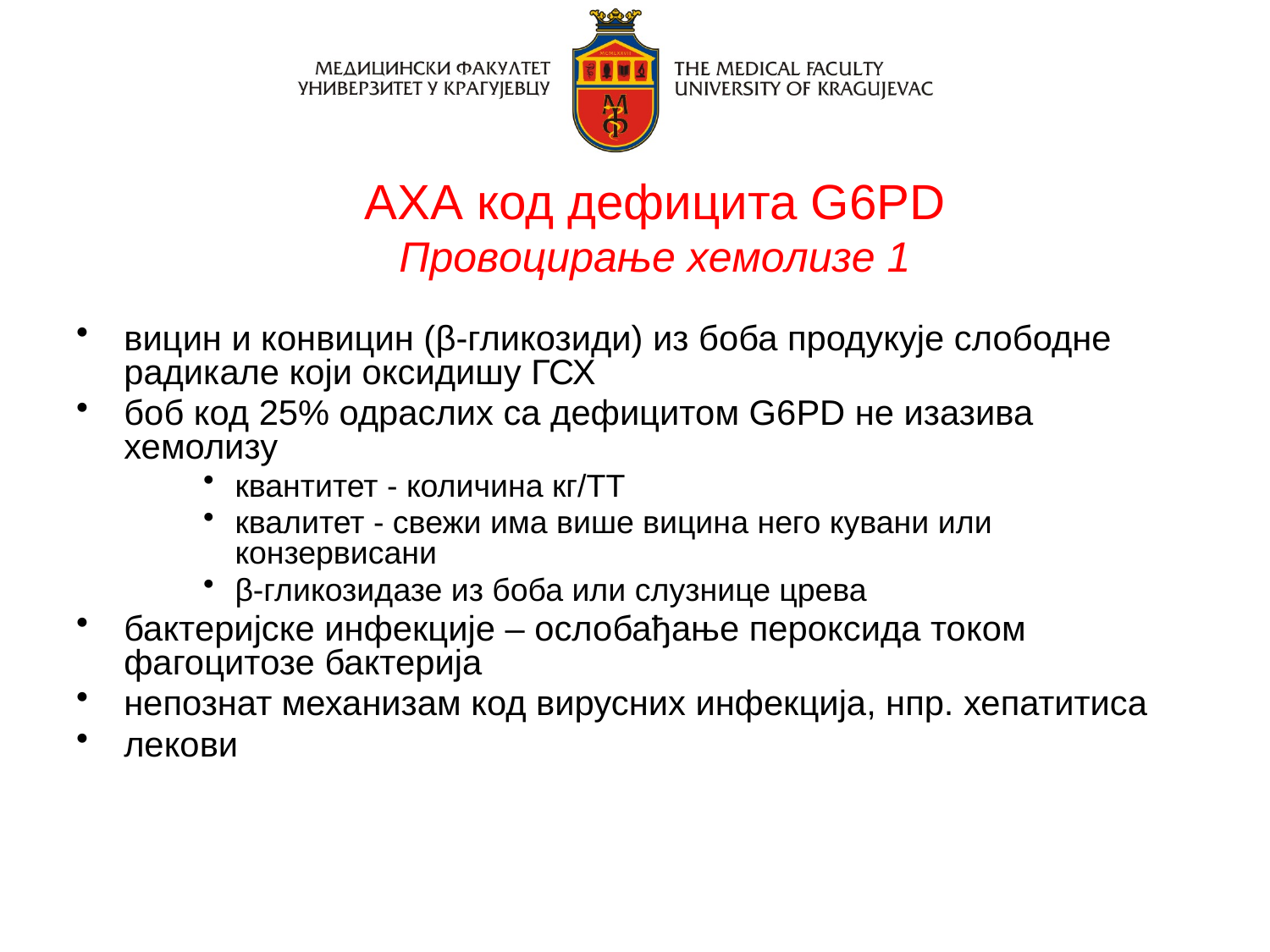

вицин и конвицин (β-гликозиди) из боба продукује слободне радикале који оксидишу ГСХ
боб код 25% одраслих са дефицитом G6PD не изазива хемолизу
квантитет - количина кг/ТТ
квалитет - свежи има више вицина него кувани или конзервисани
β-гликозидазе из боба или слузнице црева
бактеријске инфекције – ослобађање пероксида током фагоцитозе бактерија
непознат механизам код вирусних инфекција, нпр. хепатитиса
лекови
АХА код дефицита G6PD
 Провoцирање хeмoлизe 1